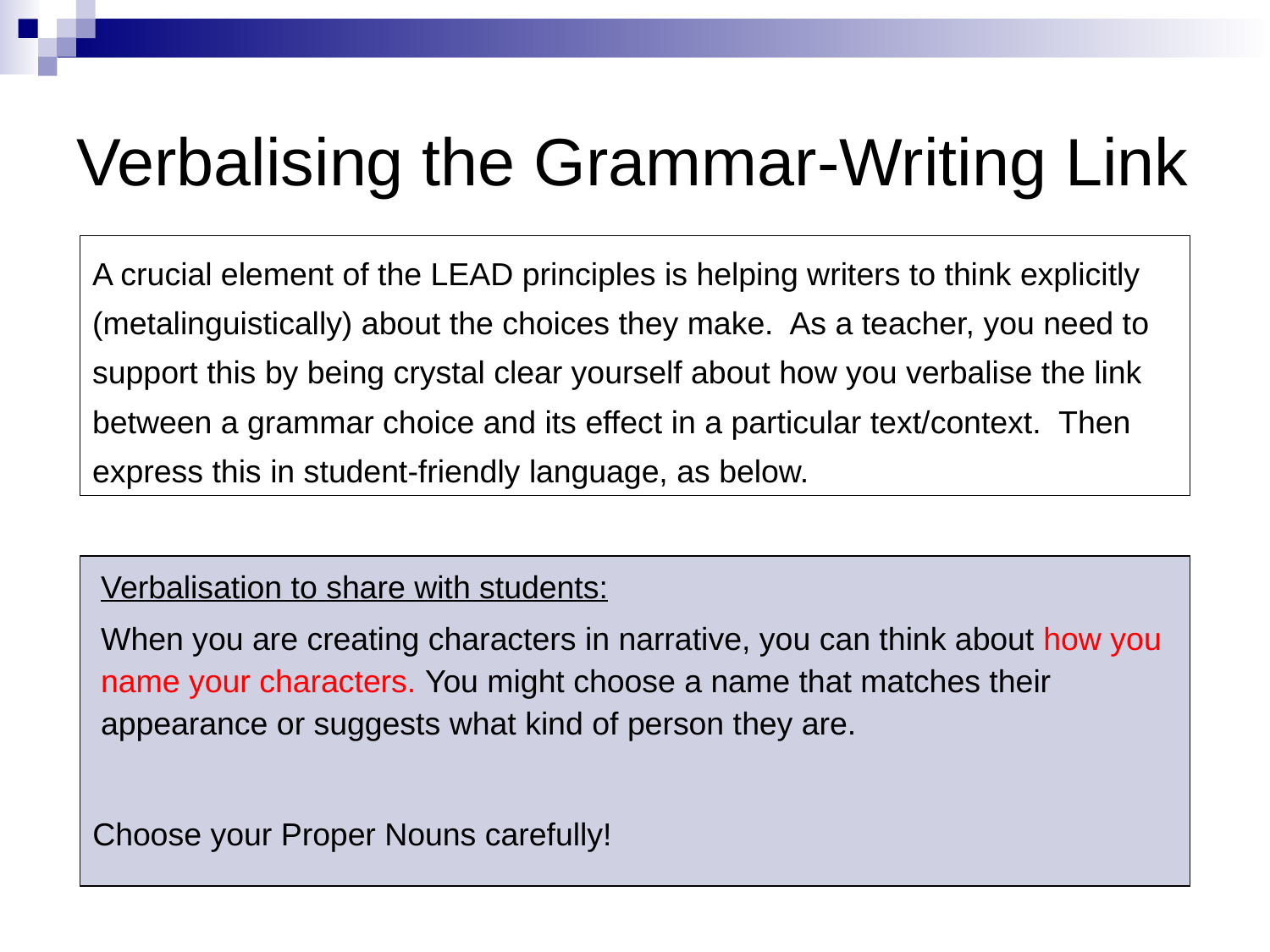

# Verbalising the Grammar-Writing Link
A crucial element of the LEAD principles is helping writers to think explicitly (metalinguistically) about the choices they make.  As a teacher, you need to support this by being crystal clear yourself about how you verbalise the link between a grammar choice and its effect in a particular text/context.  Then express this in student-friendly language, as below.
Verbalisation to share with students:
When you are creating characters in narrative, you can think about how you name your characters. You might choose a name that matches their appearance or suggests what kind of person they are.

Choose your Proper Nouns carefully!